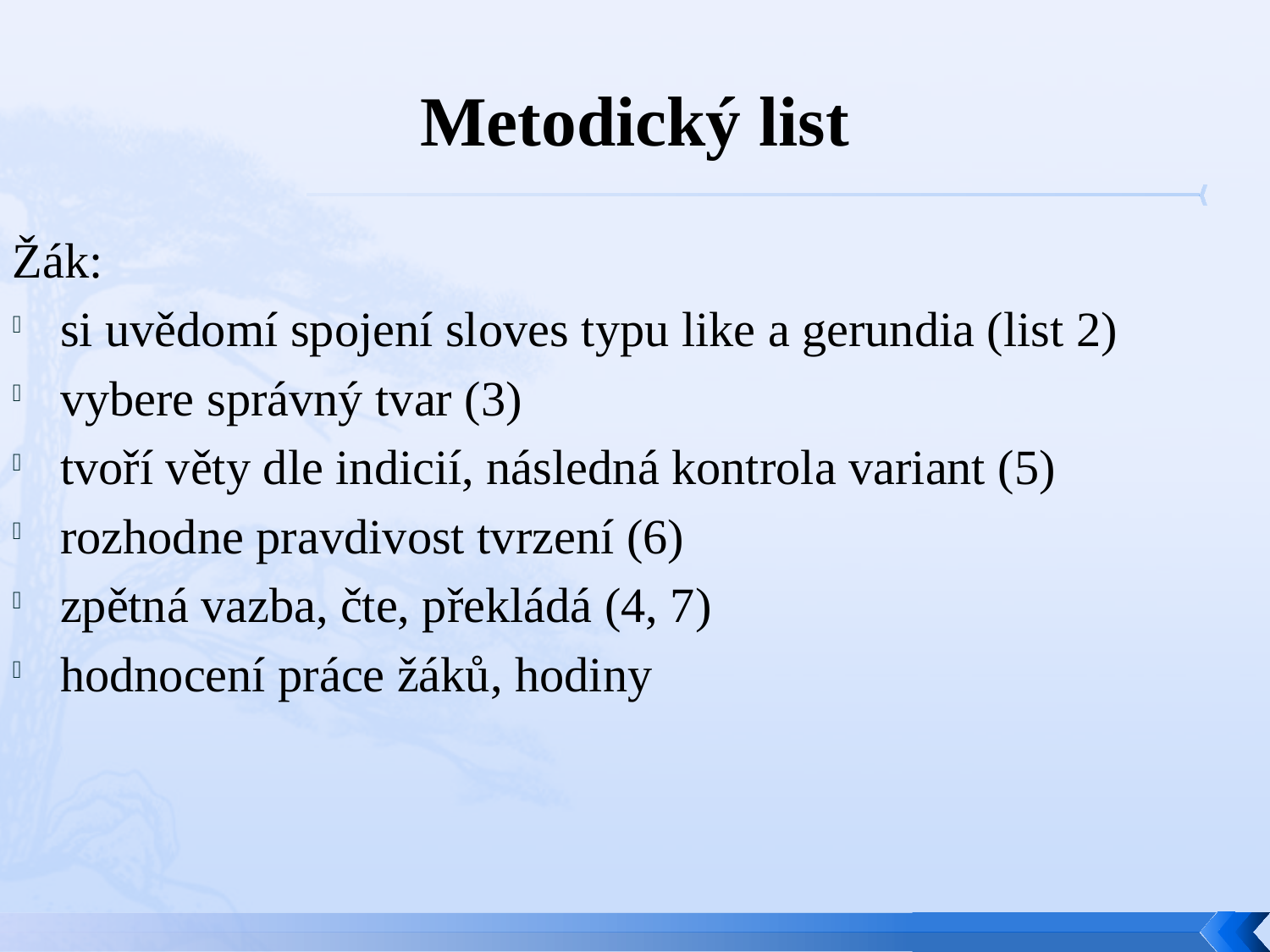

# Metodický list
Žák:
si uvědomí spojení sloves typu like a gerundia (list 2)
vybere správný tvar (3)
tvoří věty dle indicií, následná kontrola variant (5)
rozhodne pravdivost tvrzení (6)
zpětná vazba, čte, překládá (4, 7)
hodnocení práce žáků, hodiny